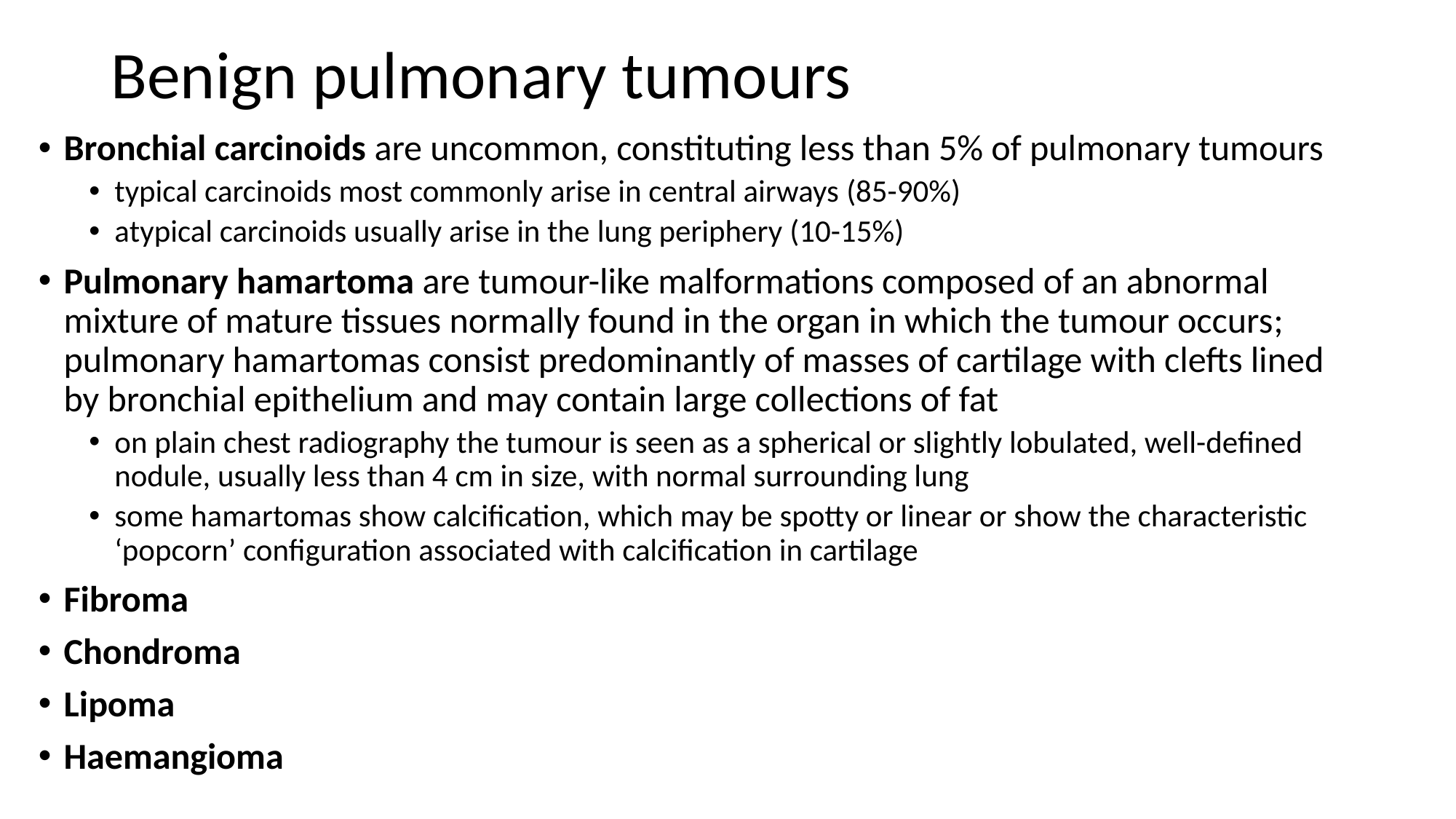

# Benign pulmonary tumours
Bronchial carcinoids are uncommon, constituting less than 5% of pulmonary tumours
typical carcinoids most commonly arise in central airways (85-90%)
atypical carcinoids usually arise in the lung periphery (10-15%)
Pulmonary hamartoma are tumour-like malformations composed of an abnormal mixture of mature tissues normally found in the organ in which the tumour occurs; pulmonary hamartomas consist predominantly of masses of cartilage with clefts lined by bronchial epithelium and may contain large collections of fat
on plain chest radiography the tumour is seen as a spherical or slightly lobulated, well-defined nodule, usually less than 4 cm in size, with normal surrounding lung
some hamartomas show calcification, which may be spotty or linear or show the characteristic ‘popcorn’ configuration associated with calcification in cartilage
Fibroma
Chondroma
Lipoma
Haemangioma